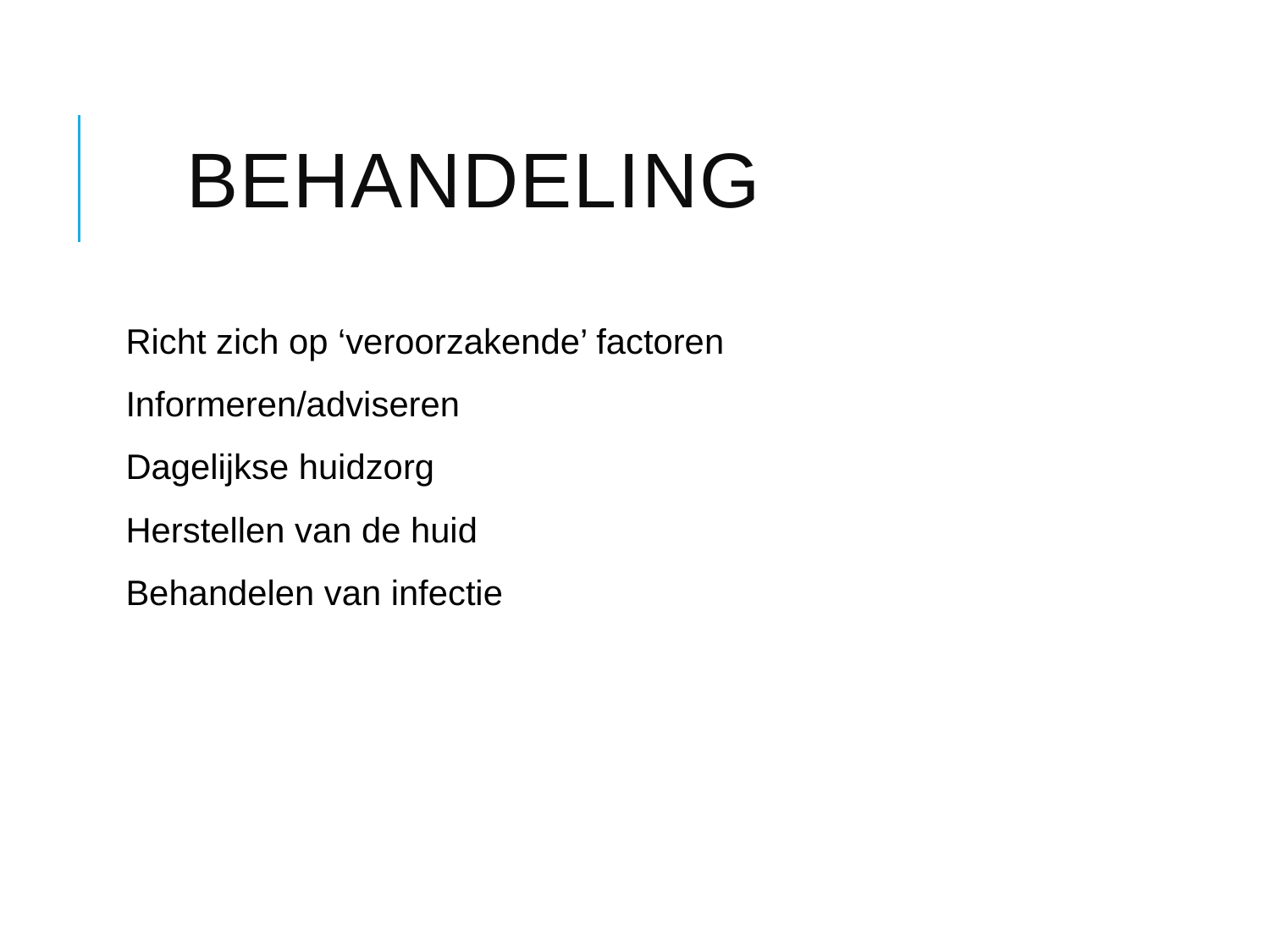

# Behandeling
Richt zich op ‘veroorzakende’ factoren
Informeren/adviseren
Dagelijkse huidzorg
Herstellen van de huid
Behandelen van infectie